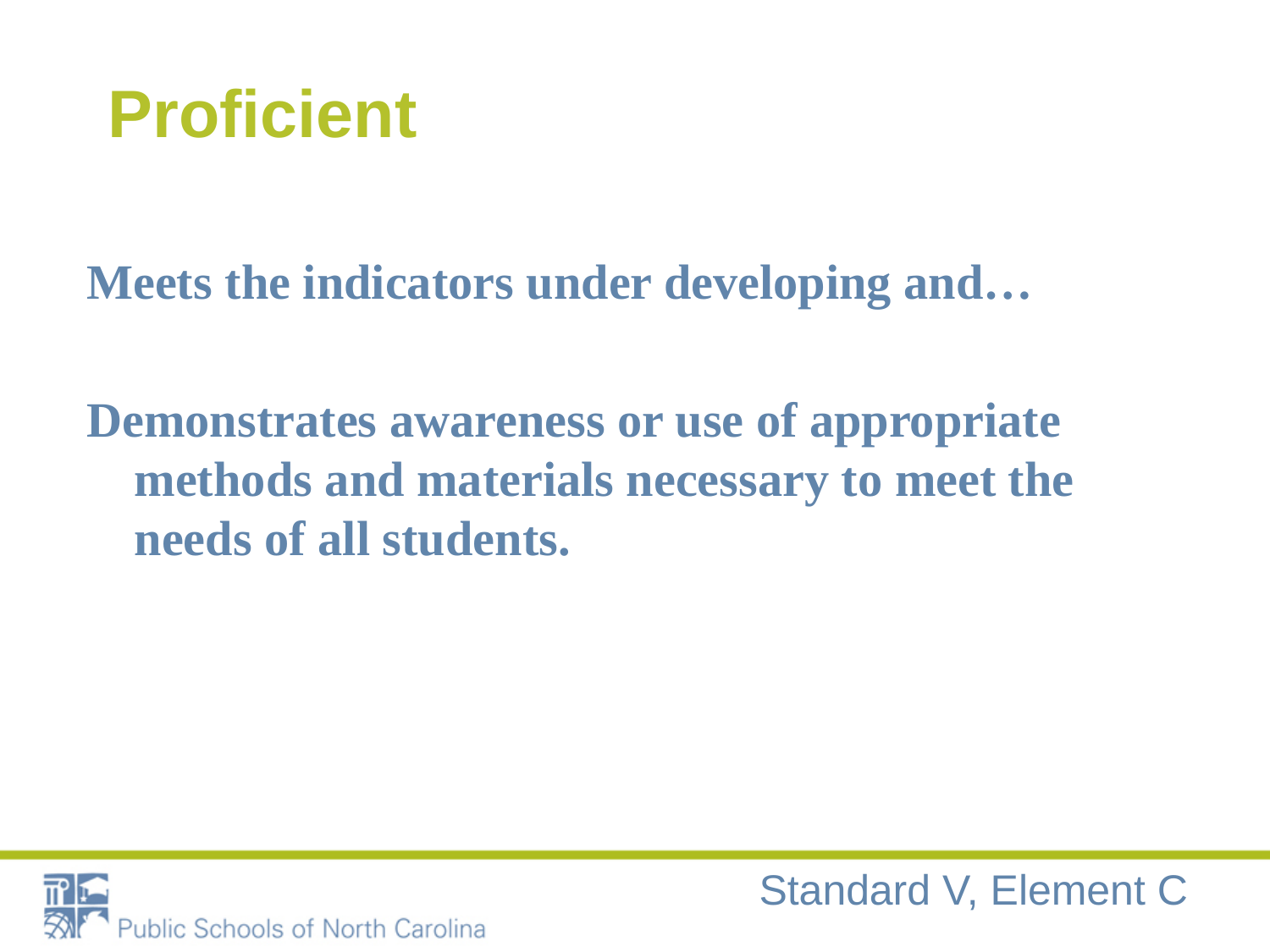

# Proficient
Meets the indicators under developing and…

Demonstrates awareness or use of appropriate methods and materials necessary to meet the needs of all students.

Standard V, Element C